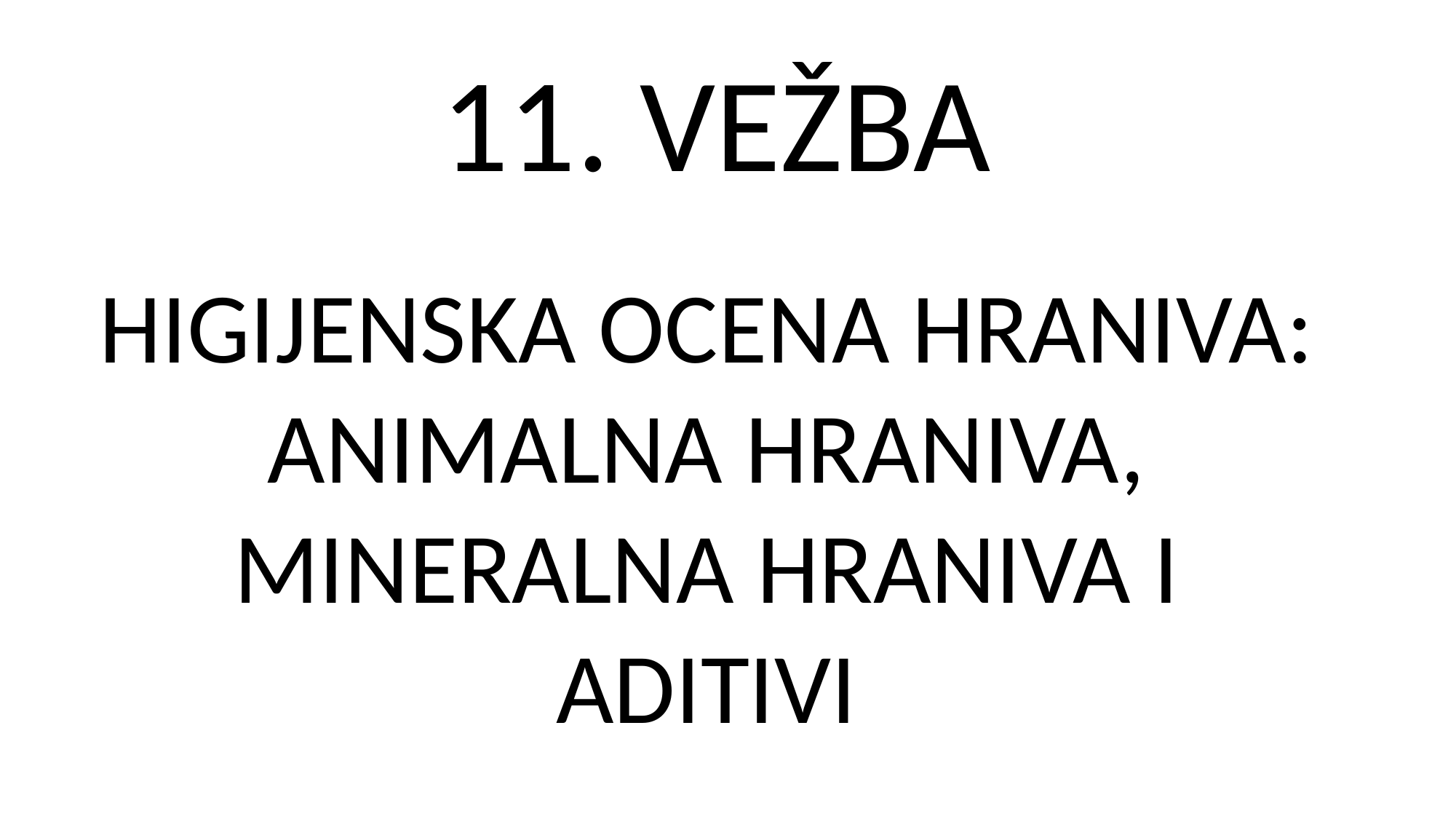

11. VEŽBA
HIGIJENSKA OCENA HRANIVA: ANIMALNA HRANIVA, MINERALNA HRANIVA I ADITIVI